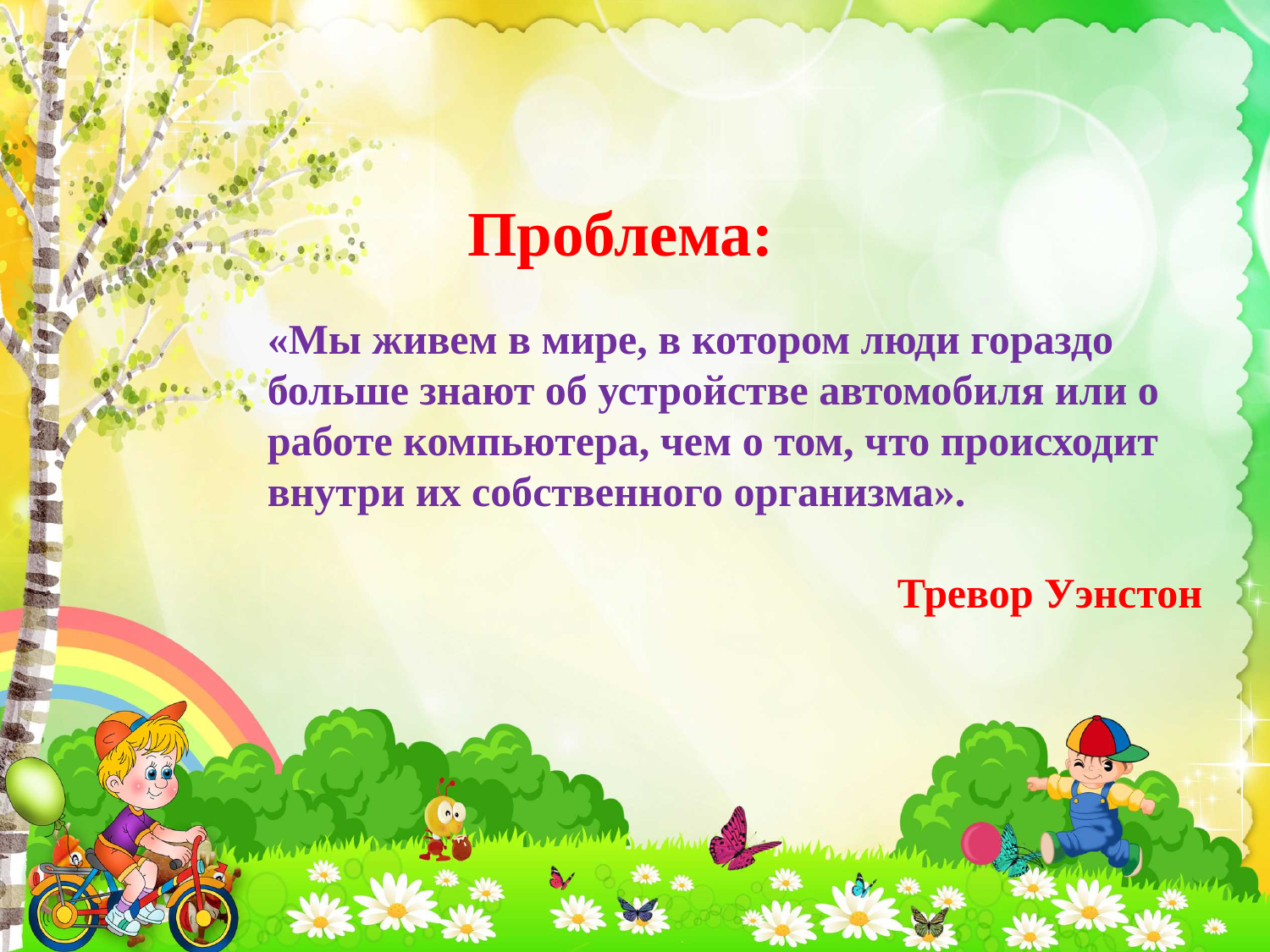

Проблема:
«Мы живем в мире, в котором люди гораздо больше знают об устройстве автомобиля или о работе компьютера, чем о том, что происходит внутри их собственного организма».

                    Тревор Уэнстон